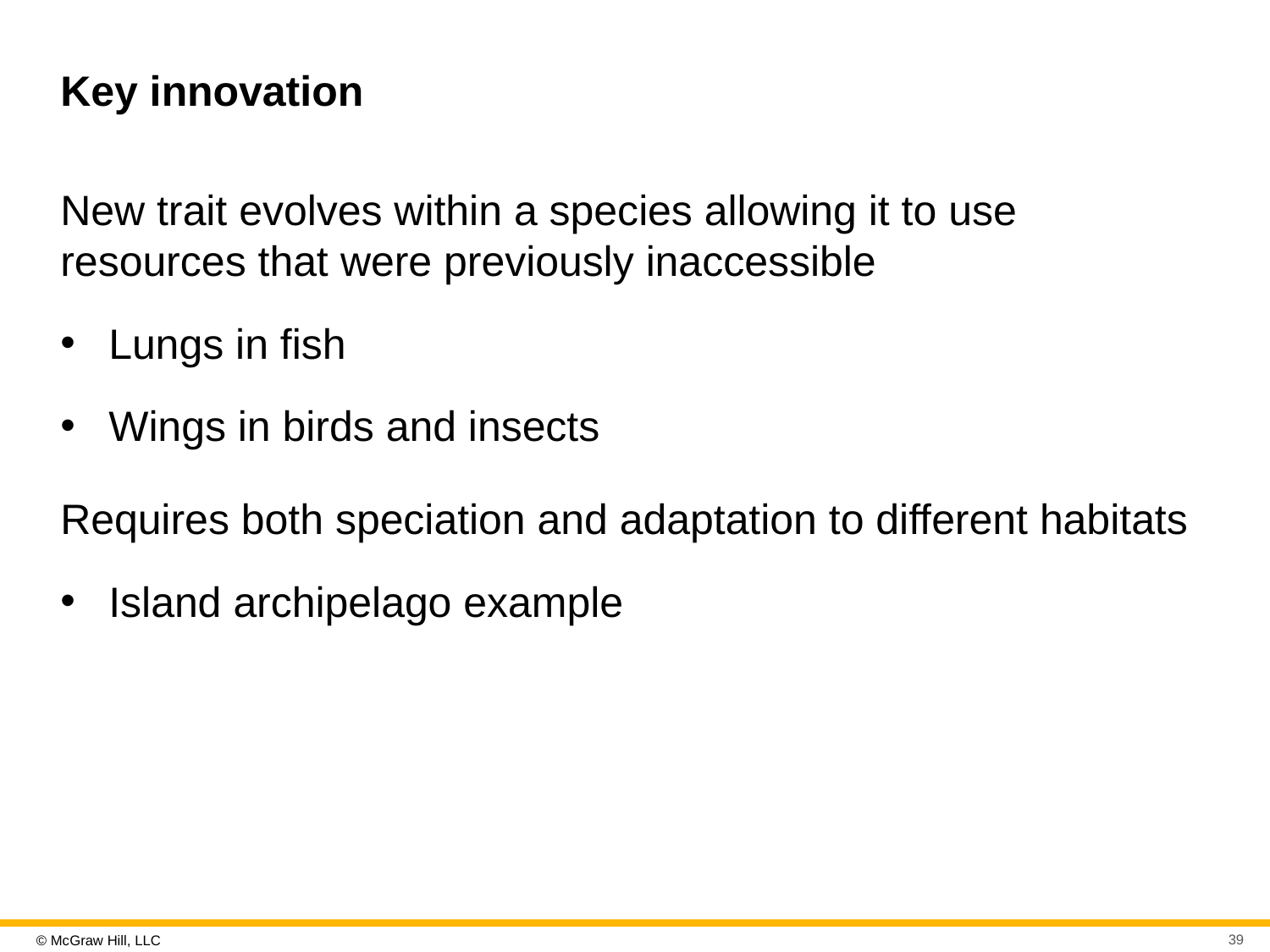

# Key innovation
New trait evolves within a species allowing it to use resources that were previously inaccessible
Lungs in fish
Wings in birds and insects
Requires both speciation and adaptation to different habitats
Island archipelago example
39